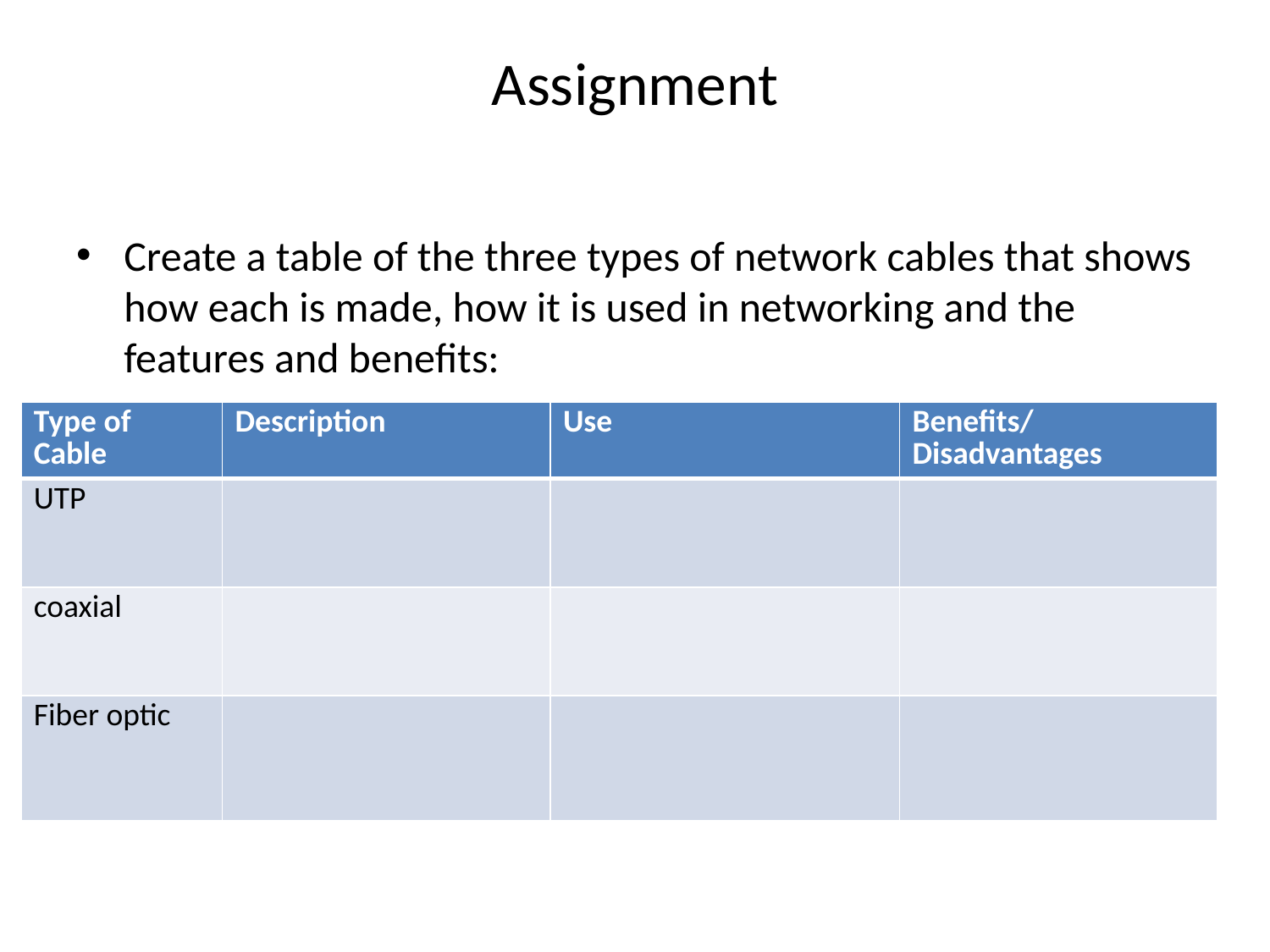

# Assignment
Create a table of the three types of network cables that shows how each is made, how it is used in networking and the features and benefits:

| Type of Cable | Description | Use | Benefits/ Disadvantages |
| --- | --- | --- | --- |
| UTP |  |  |  |
| coaxial |  |  |  |
| Fiber optic |  |  |  |